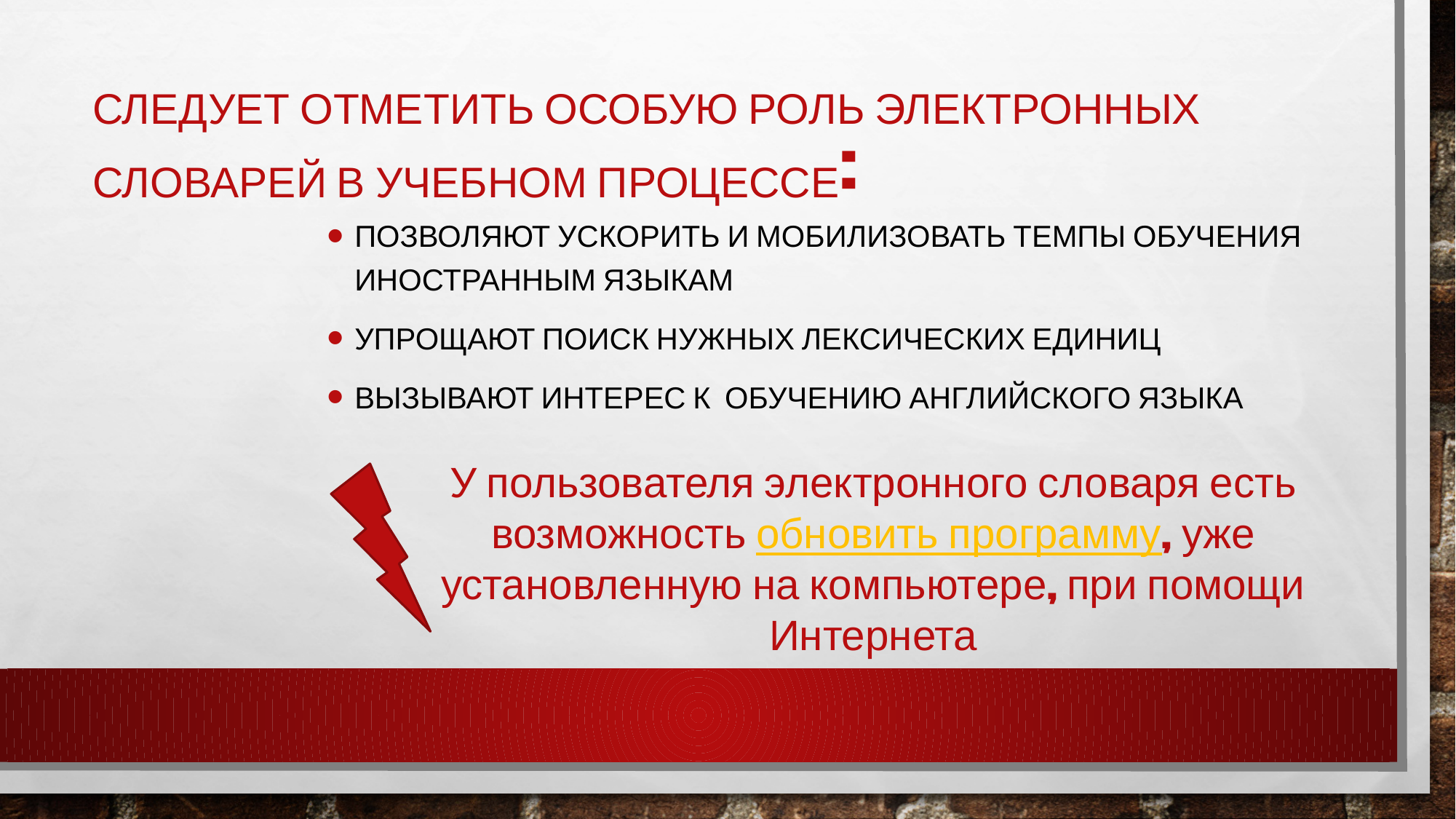

# Следует отметить особую роль электронных словарей в учебном процессе:
позволяют ускорить и мобилизовать темпы обучения иностранным языкам
упрощают поиск нужных лексических единиц
Вызывают интерес к  обучению английского языка

У пользователя электронного словаря есть возможность обновить программу, уже установленную на компьютере, при помощи Интернета